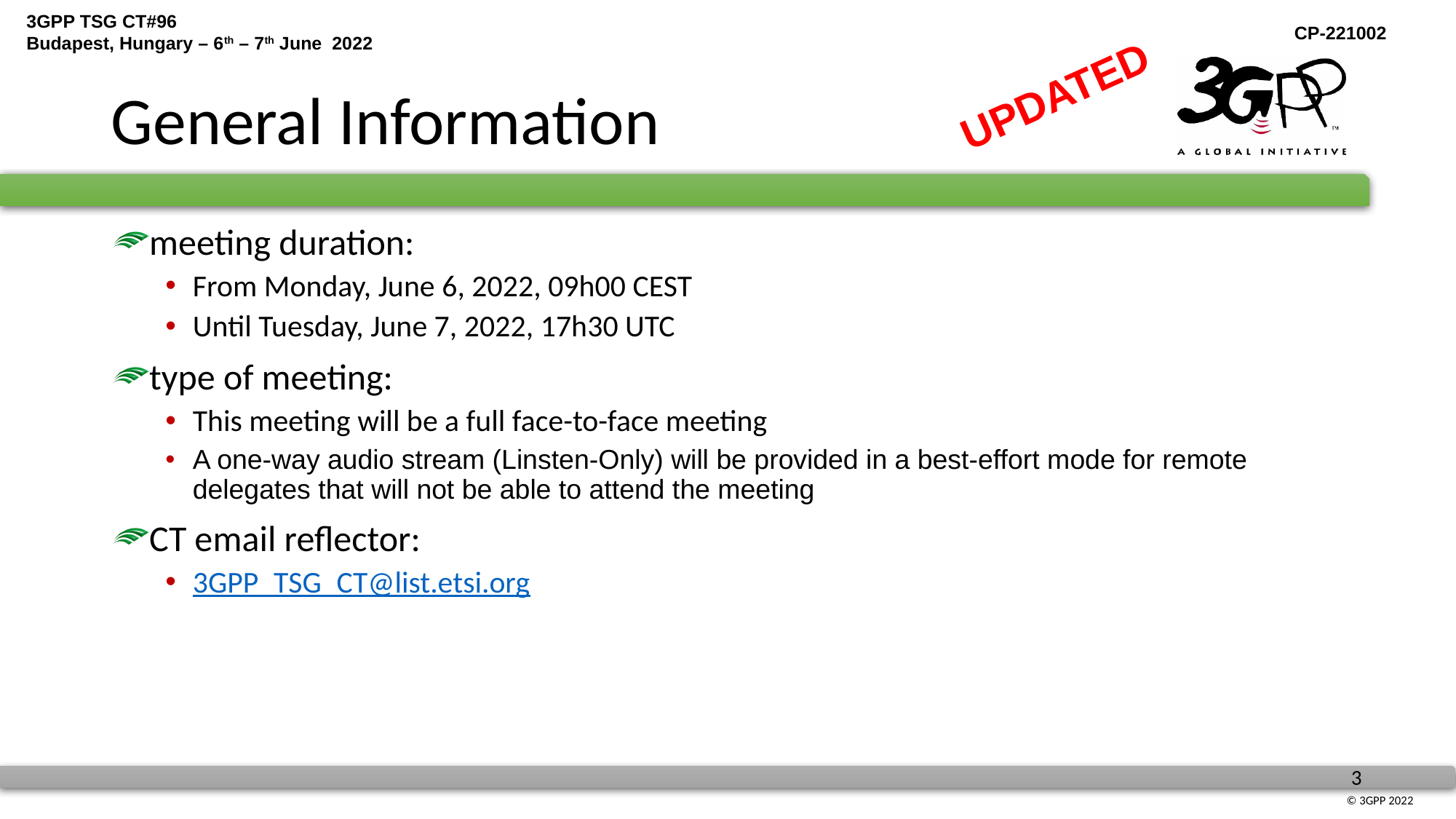

# General Information
UPDATED
meeting duration:
From Monday, June 6, 2022, 09h00 CEST
Until Tuesday, June 7, 2022, 17h30 UTC
type of meeting:
This meeting will be a full face-to-face meeting
A one-way audio stream (Linsten-Only) will be provided in a best-effort mode for remote delegates that will not be able to attend the meeting
CT email reflector:
3GPP_TSG_CT@list.etsi.org